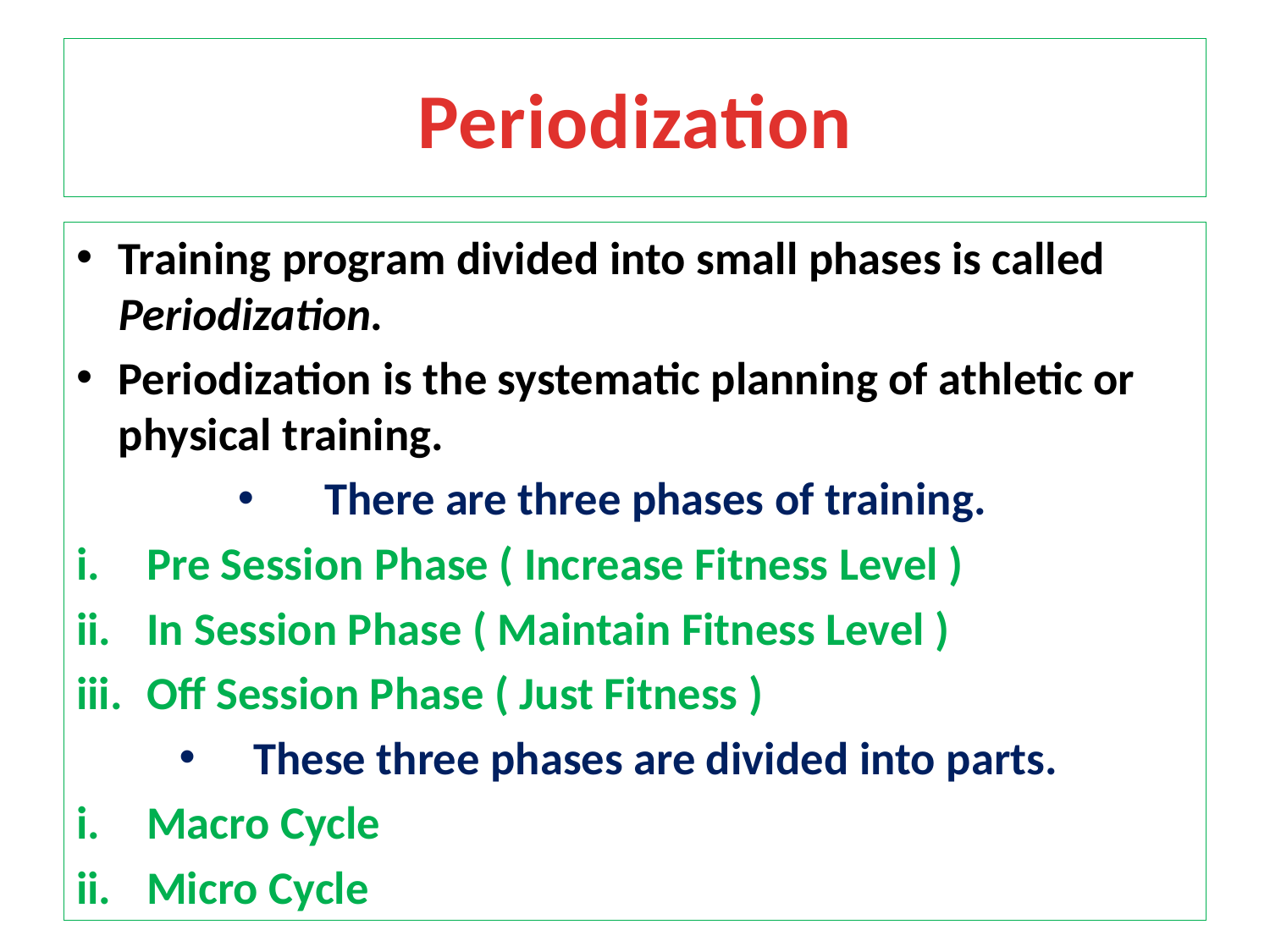

# Periodization
Training program divided into small phases is called Periodization.
Periodization is the systematic planning of athletic or physical training.
There are three phases of training.
Pre Session Phase ( Increase Fitness Level )
In Session Phase ( Maintain Fitness Level )
Off Session Phase ( Just Fitness )
These three phases are divided into parts.
Macro Cycle
Micro Cycle